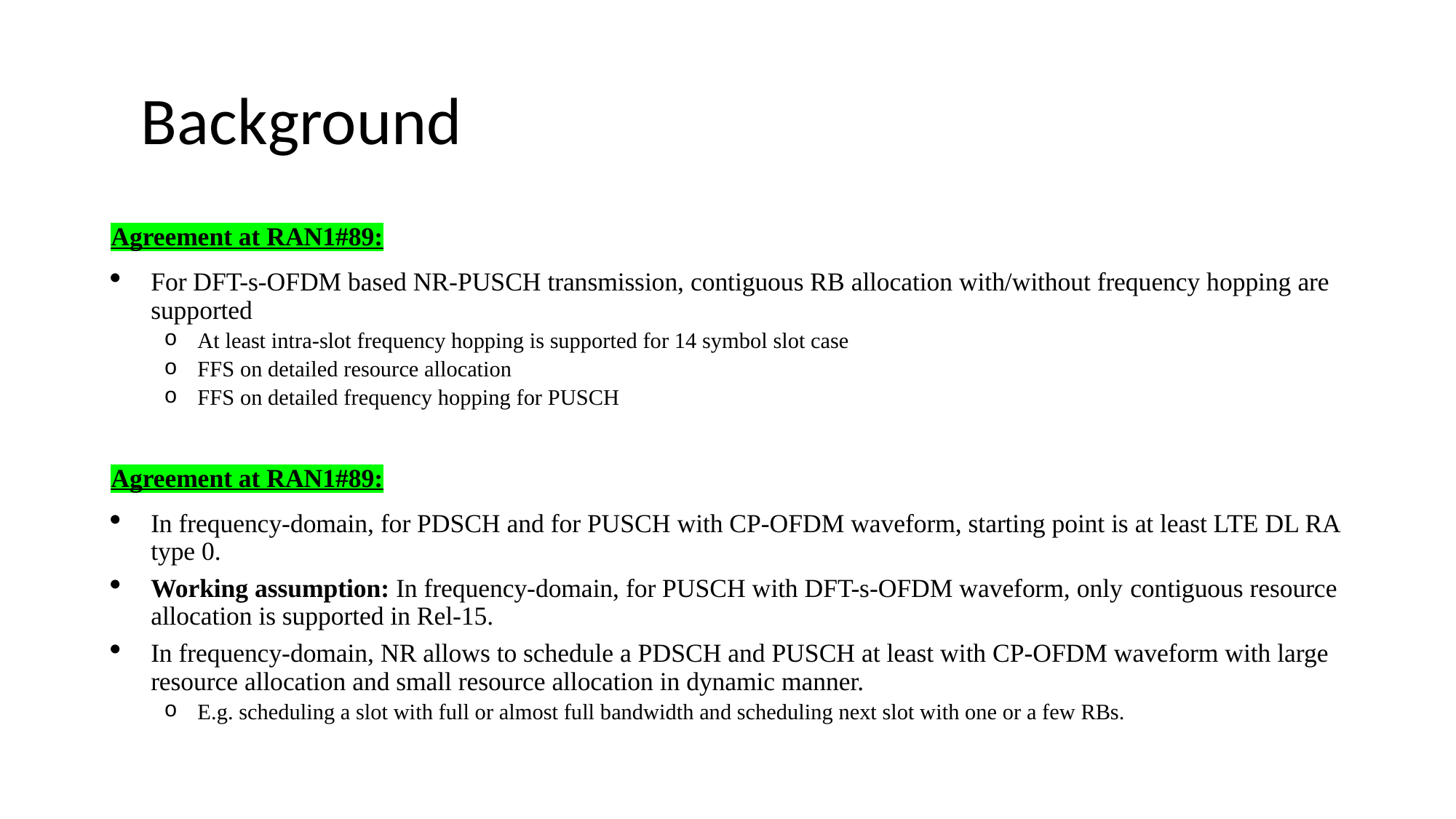

# Background
Agreement at RAN1#89:
For DFT-s-OFDM based NR-PUSCH transmission, contiguous RB allocation with/without frequency hopping are supported
At least intra-slot frequency hopping is supported for 14 symbol slot case
FFS on detailed resource allocation
FFS on detailed frequency hopping for PUSCH

Agreement at RAN1#89:
In frequency-domain, for PDSCH and for PUSCH with CP-OFDM waveform, starting point is at least LTE DL RA type 0.
Working assumption: In frequency-domain, for PUSCH with DFT-s-OFDM waveform, only contiguous resource allocation is supported in Rel-15.
In frequency-domain, NR allows to schedule a PDSCH and PUSCH at least with CP-OFDM waveform with large resource allocation and small resource allocation in dynamic manner.
E.g. scheduling a slot with full or almost full bandwidth and scheduling next slot with one or a few RBs.